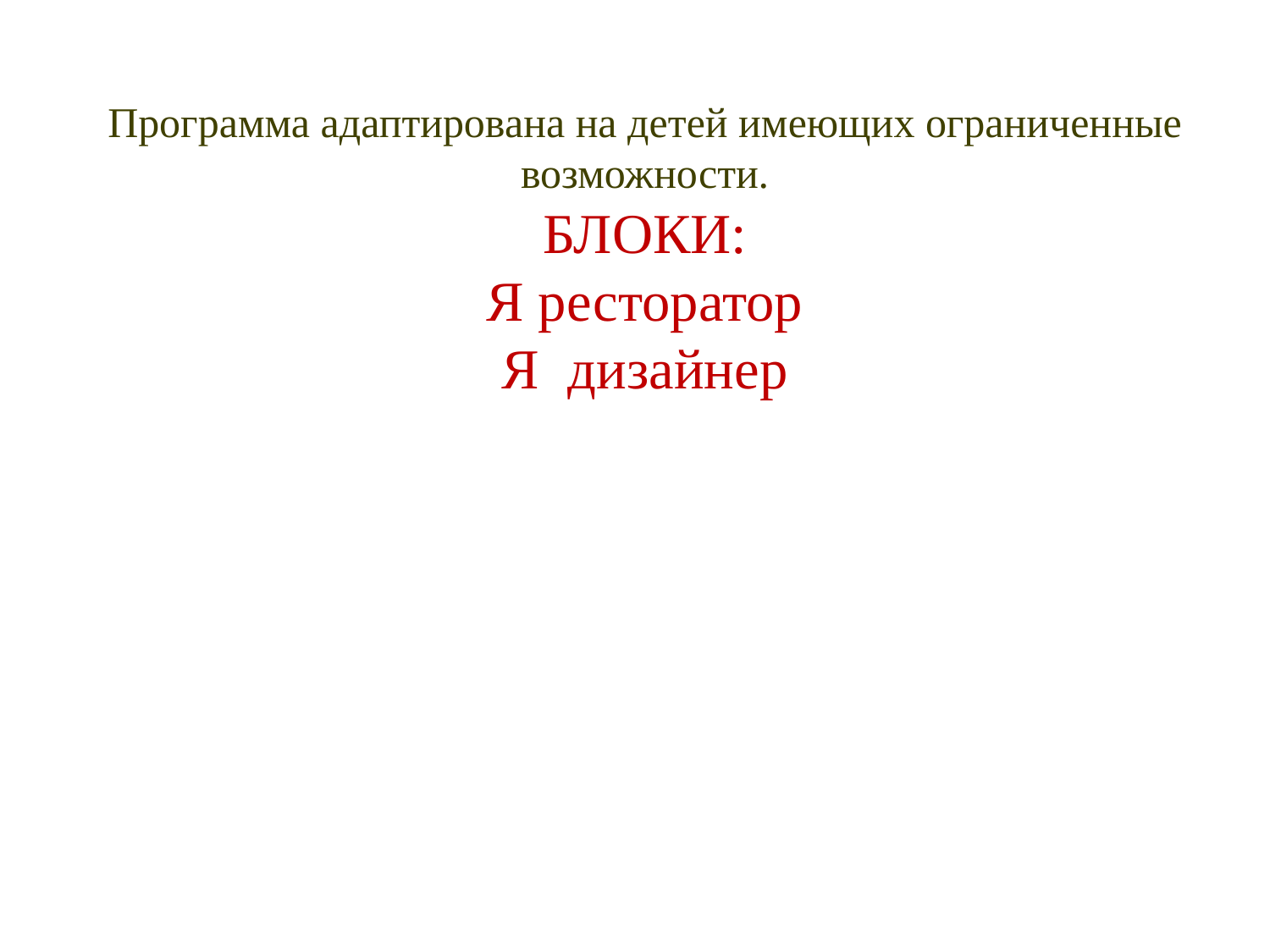

Программа адаптирована на детей имеющих ограниченные возможности.
БЛОКИ:
Я ресторатор
Я  дизайнер